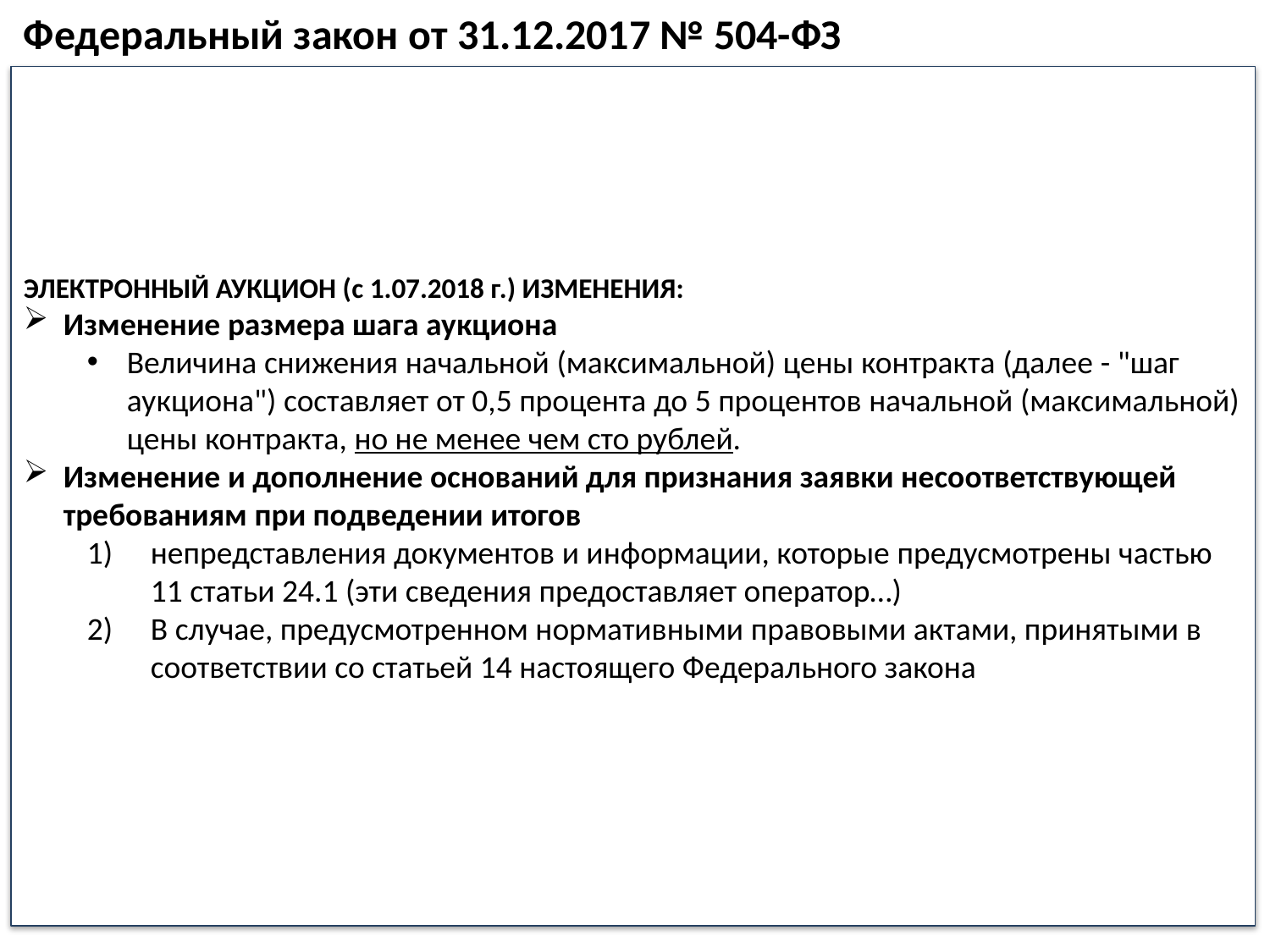

Федеральный закон от 31.12.2017 № 504-ФЗ
ЭЛЕКТРОННЫЙ АУКЦИОН (c 1.07.2018 г.) ИЗМЕНЕНИЯ:
Изменение размера шага аукциона
Величина снижения начальной (максимальной) цены контракта (далее - "шаг аукциона") составляет от 0,5 процента до 5 процентов начальной (максимальной) цены контракта, но не менее чем сто рублей.
Изменение и дополнение оснований для признания заявки несоответствующей требованиям при подведении итогов
непредставления документов и информации, которые предусмотрены частью 11 статьи 24.1 (эти сведения предоставляет оператор…)
В случае, предусмотренном нормативными правовыми актами, принятыми в соответствии со статьей 14 настоящего Федерального закона

77